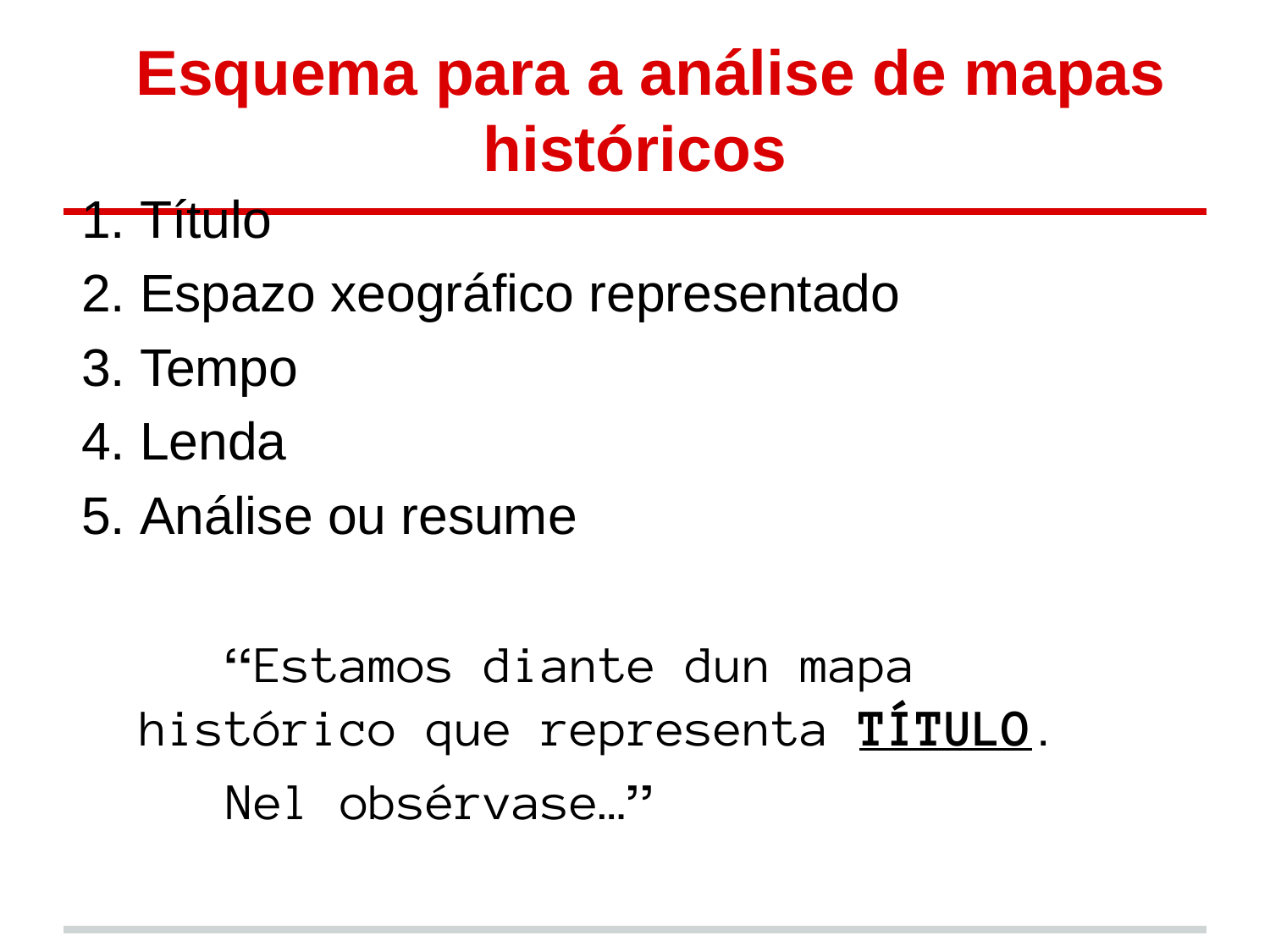

# Esquema para a análise de mapas históricos
Título
Espazo xeográfico representado
Tempo
Lenda
Análise ou resume

   “Estamos diante dun mapa histórico que representa TÍTULO.
   Nel obsérvase…”